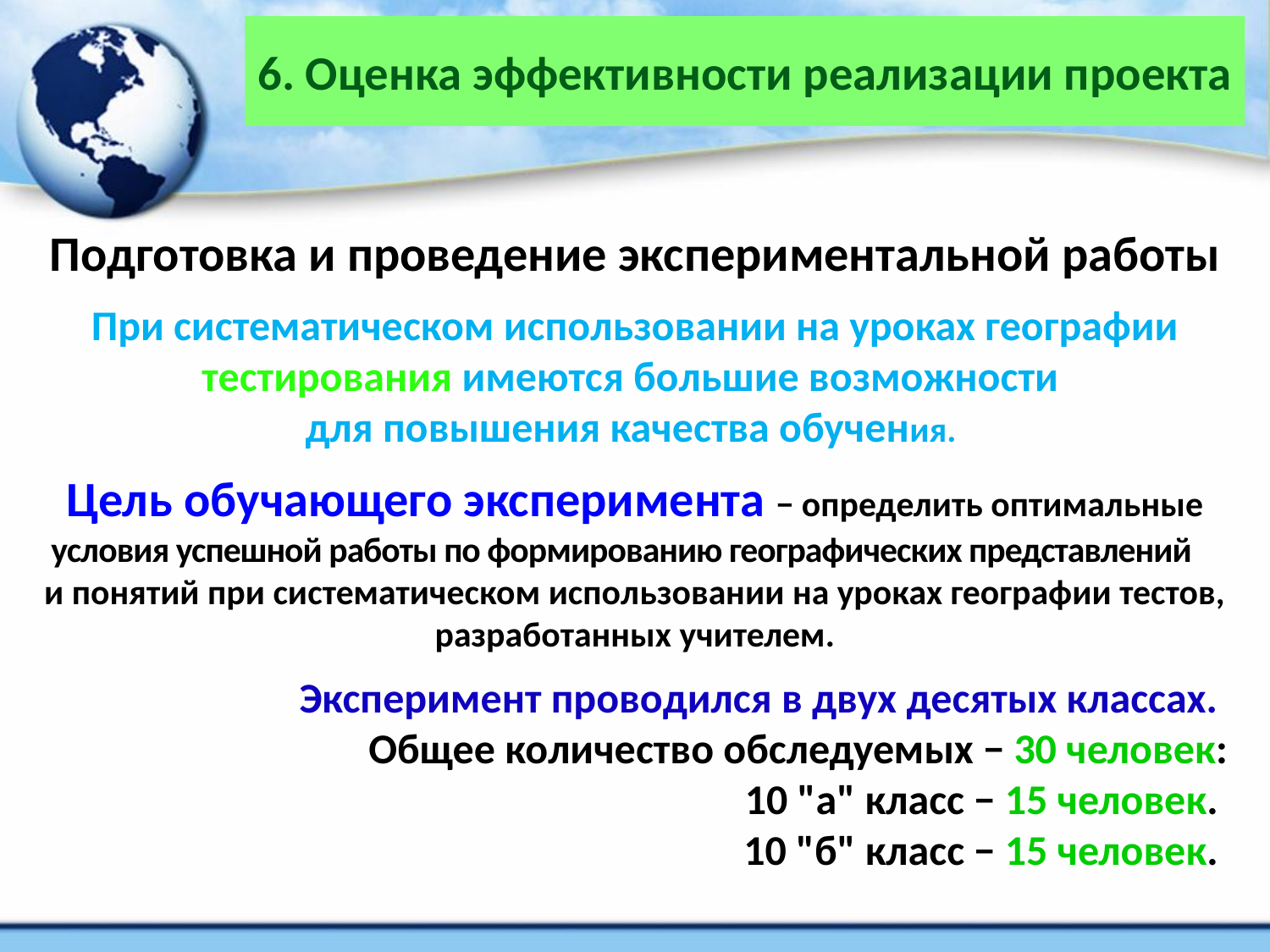

# 6. Оценка эффективности реализации проекта
Подготовка и проведение экспериментальной работы

При систематическом использовании на уроках географии тестирования имеются большие возможности
для повышения качества обучения.

Цель обучающего эксперимента − определить оптимальные условия успешной работы по формированию географических представлений     и понятий при систематическом использовании на уроках географии тестов, разработанных учителем.

Эксперимент проводился в двух десятых классах.
Общее количество обследуемых − 30 человек:
10 "а" класс − 15 человек.
10 "б" класс − 15 человек.